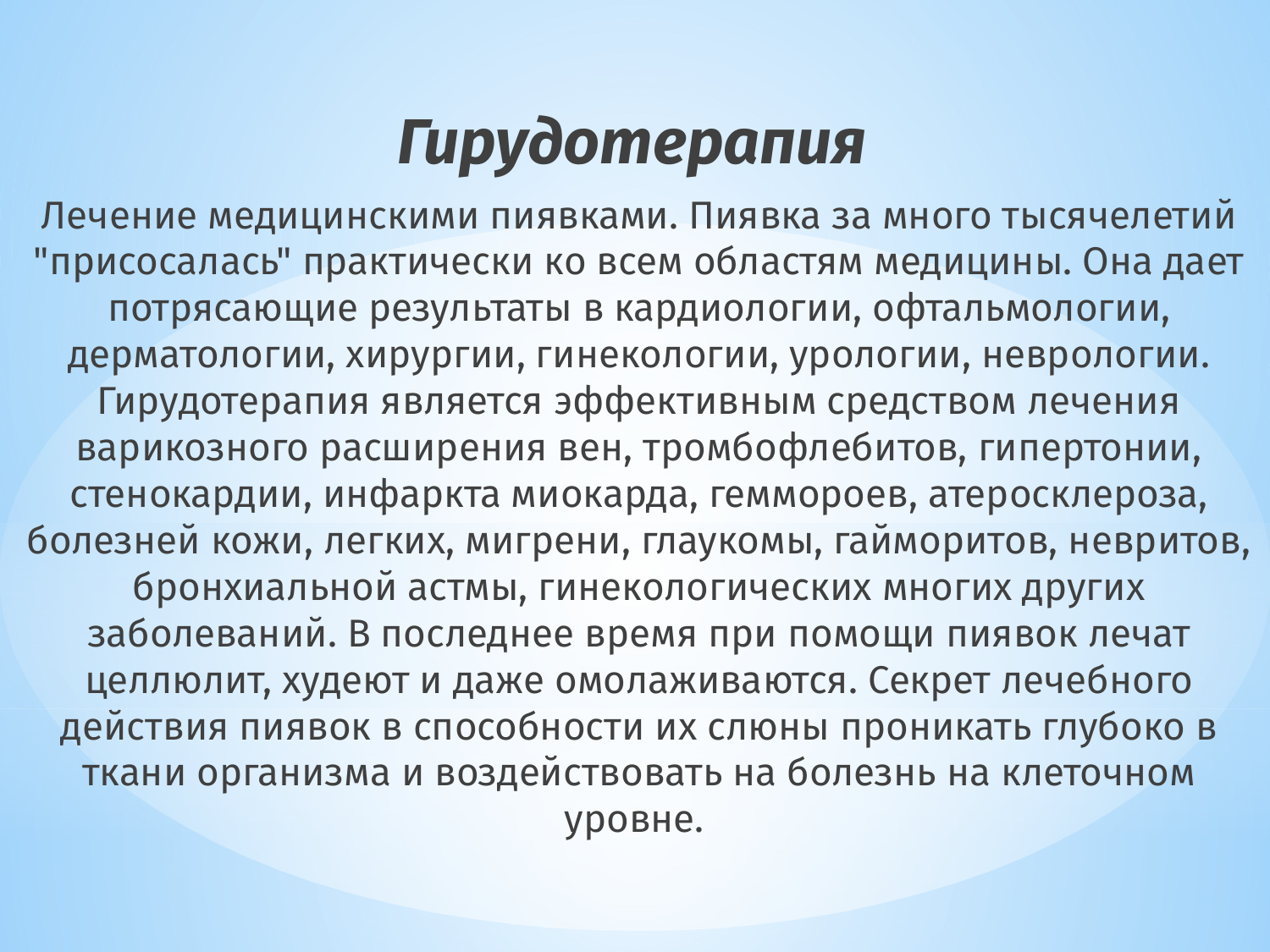

Гирудотерапия
Лечение медицинскими пиявками. Пиявка за много тысячелетий "присосалась" практически ко всем областям медицины. Она дает потрясающие результаты в кардиологии, офтальмологии, дерматологии, хирургии, гинекологии, урологии, неврологии. Гирудотерапия является эффективным средством лечения варикозного расширения вен, тромбофлебитов, гипертонии, стенокардии, инфаркта миокарда, геммороев, атеросклероза, болезней кожи, легких, мигрени, глаукомы, гайморитов, невритов, бронхиальной астмы, гинекологических многих других заболеваний. В последнее время при помощи пиявок лечат целлюлит, худеют и даже омолаживаются. Секрет лечебного действия пиявок в способности их слюны проникать глубоко в ткани организма и воздействовать на болезнь на клеточном уровне.